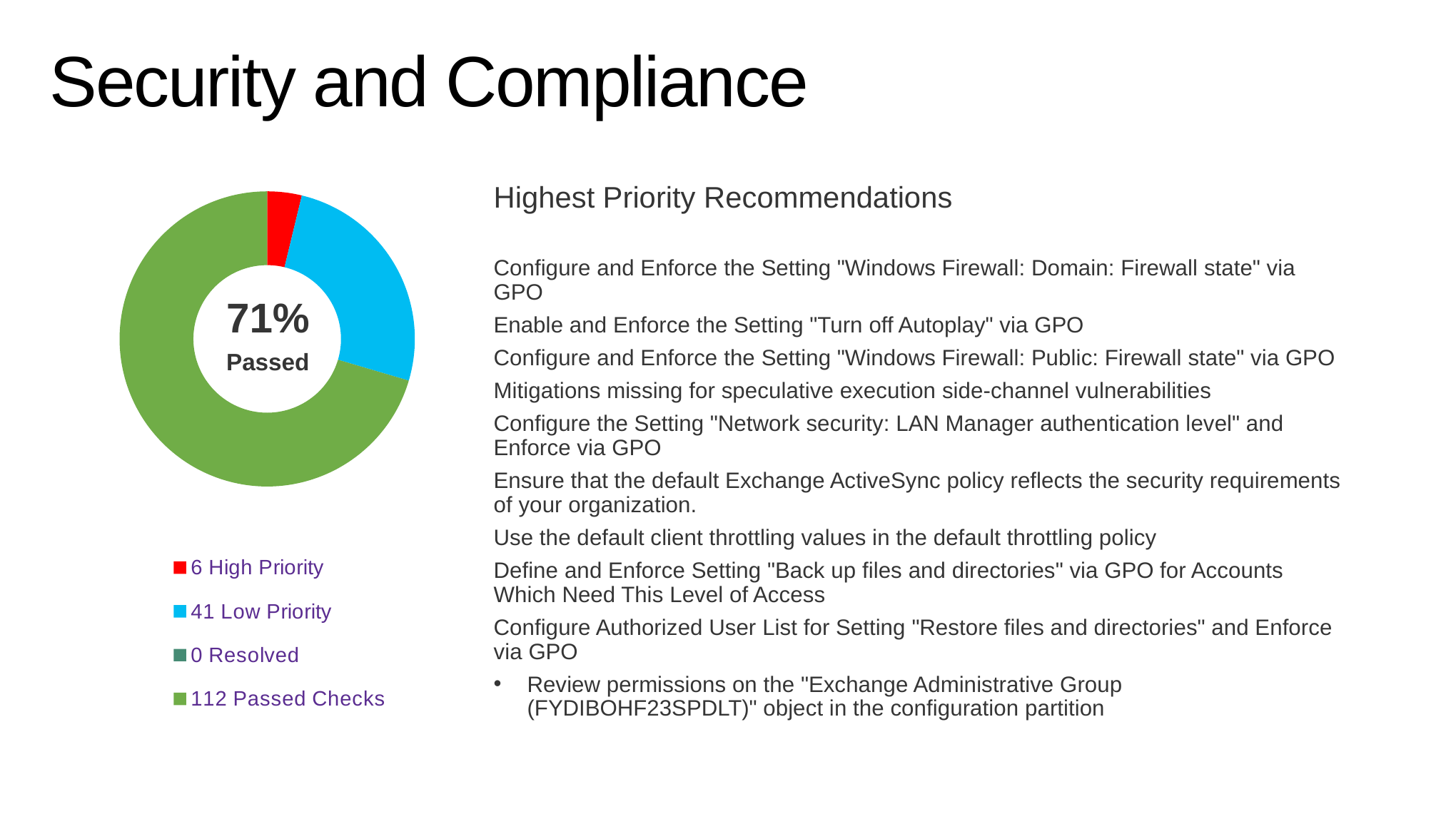

# Security and Compliance

### Chart

| Category | Column1 |
|---|---|
| 6 High Priority  | 6.0 |
|  | None |
| 41 Low Priority | 41.0 |
|  | None |
| 0 Resolved | 0.0 |
|  | None |
| 112 Passed Checks | 112.0 |
Highest Priority Recommendations

Configure and Enforce the Setting "Windows Firewall: Domain: Firewall state" via GPO
Enable and Enforce the Setting "Turn off Autoplay" via GPO
Configure and Enforce the Setting "Windows Firewall: Public: Firewall state" via GPO
Mitigations missing for speculative execution side-channel vulnerabilities
Configure the Setting "Network security: LAN Manager authentication level" and Enforce via GPO
Ensure that the default Exchange ActiveSync policy reflects the security requirements of your organization.
Use the default client throttling values in the default throttling policy
Define and Enforce Setting "Back up files and directories" via GPO for Accounts Which Need This Level of Access
Configure Authorized User List for Setting "Restore files and directories" and Enforce via GPO
Review permissions on the "Exchange Administrative Group (FYDIBOHF23SPDLT)" object in the configuration partition
71%
Passed